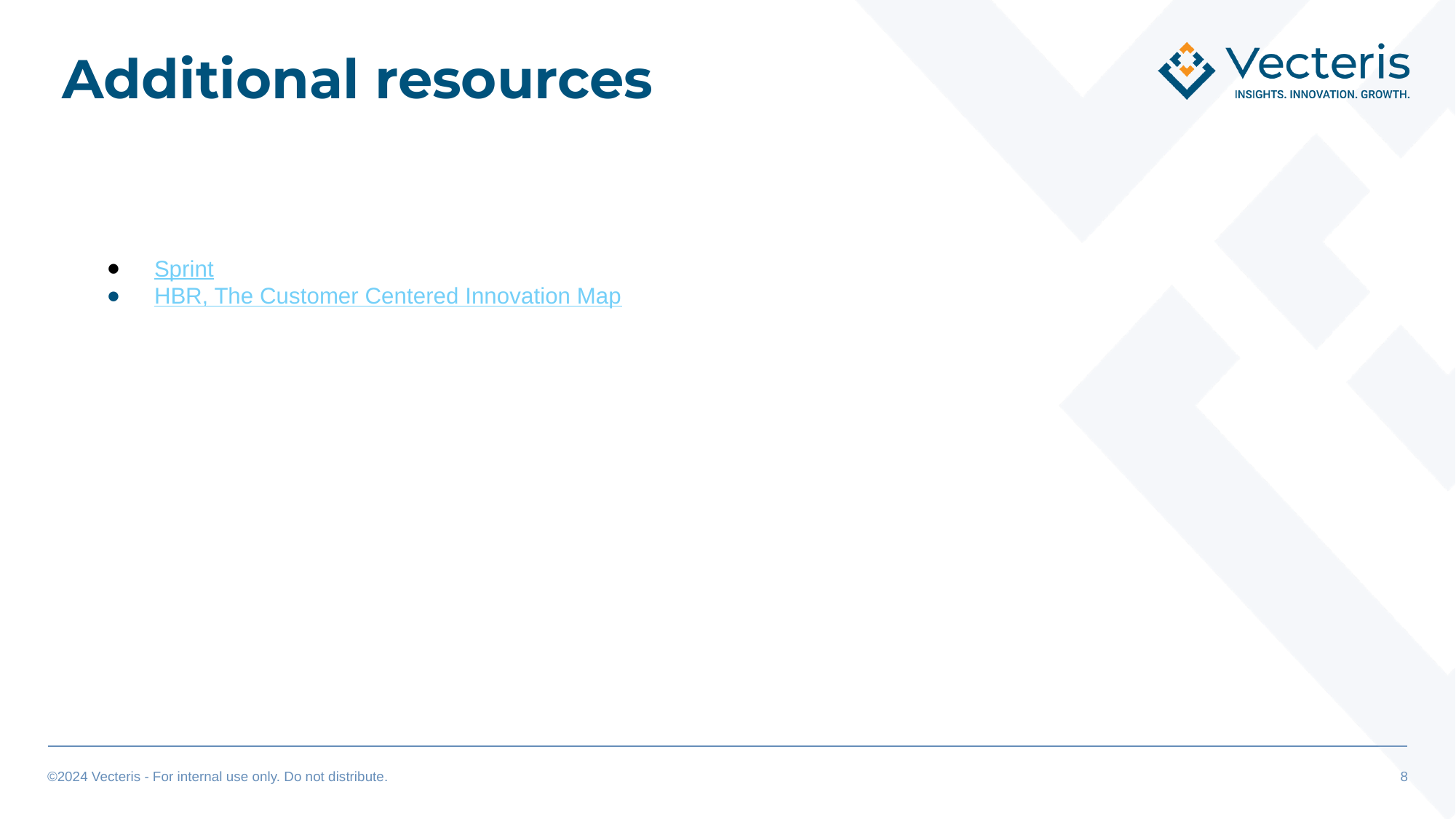

Additional resources
Sprint
HBR, The Customer Centered Innovation Map